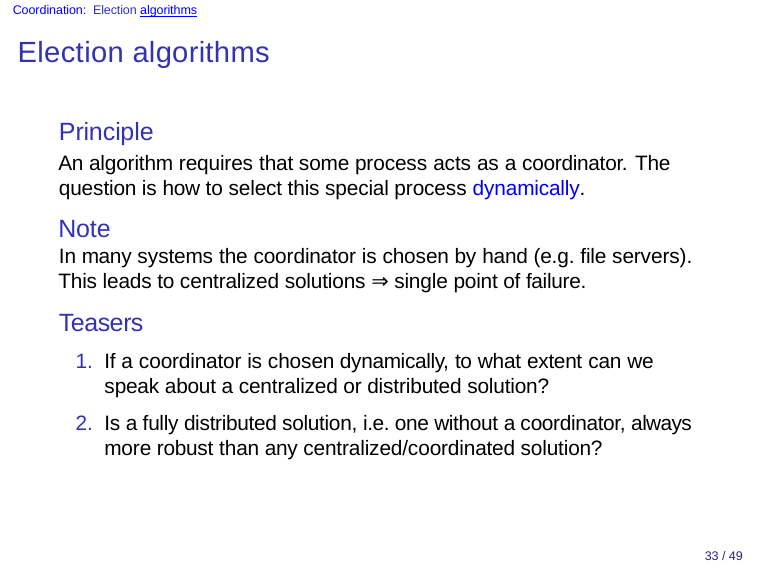

Coordination: Election algorithms
# Election algorithms
Principle
An algorithm requires that some process acts as a coordinator. The  question is how to select this special process dynamically.
Note
In many systems the coordinator is chosen by hand (e.g. file servers).  This leads to centralized solutions ⇒ single point of failure.
Teasers
If a coordinator is chosen dynamically, to what extent can we  speak about a centralized or distributed solution?
Is a fully distributed solution, i.e. one without a coordinator, always  more robust than any centralized/coordinated solution?
33 / 49